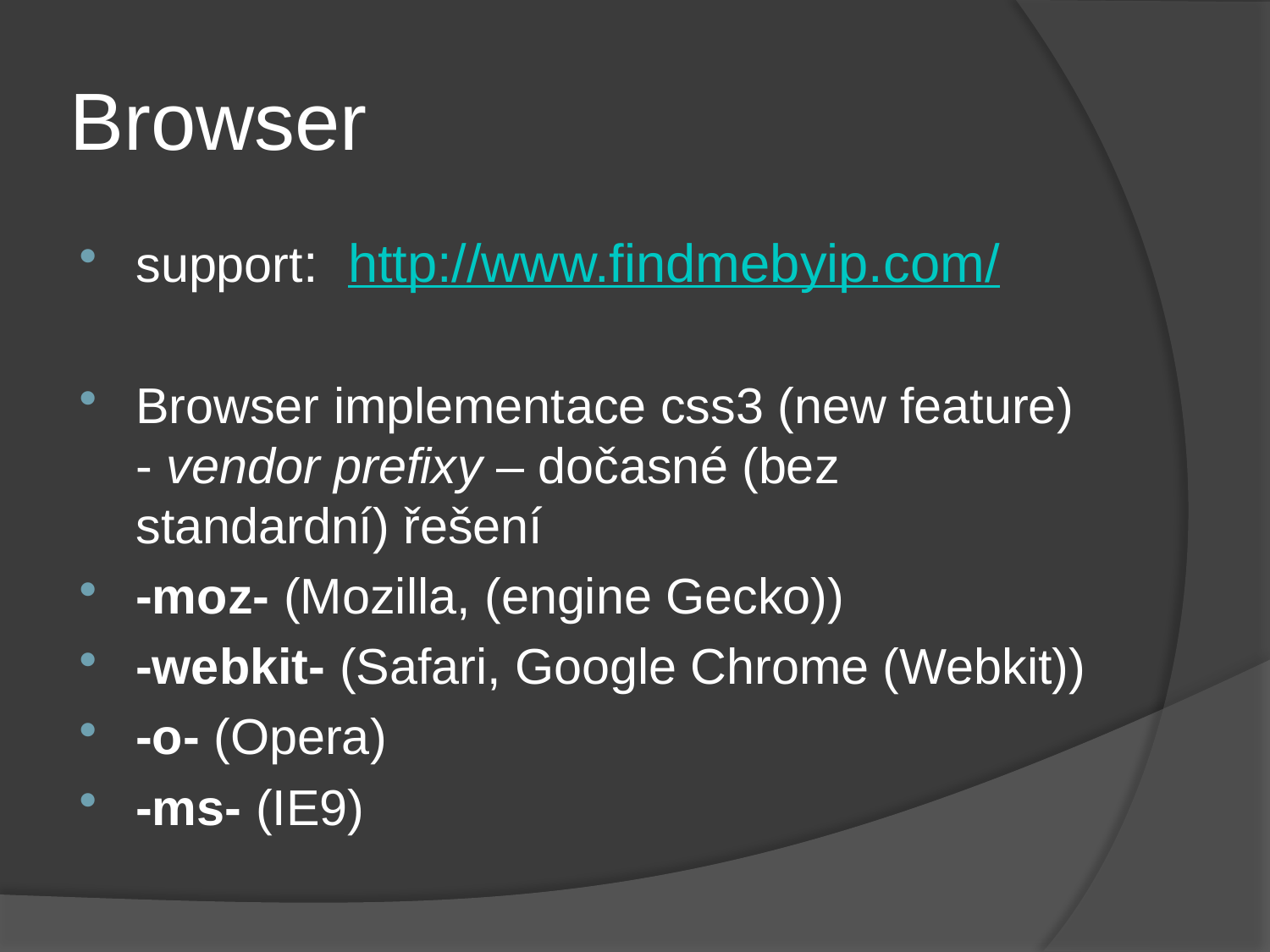

# Browser
support:  http://www.findmebyip.com/

Browser implementace css3 (new feature) - vendor prefixy – dočasné (bez standardní) řešení
-moz- (Mozilla, (engine Gecko))
-webkit- (Safari, Google Chrome (Webkit))
-o- (Opera)
-ms- (IE9)